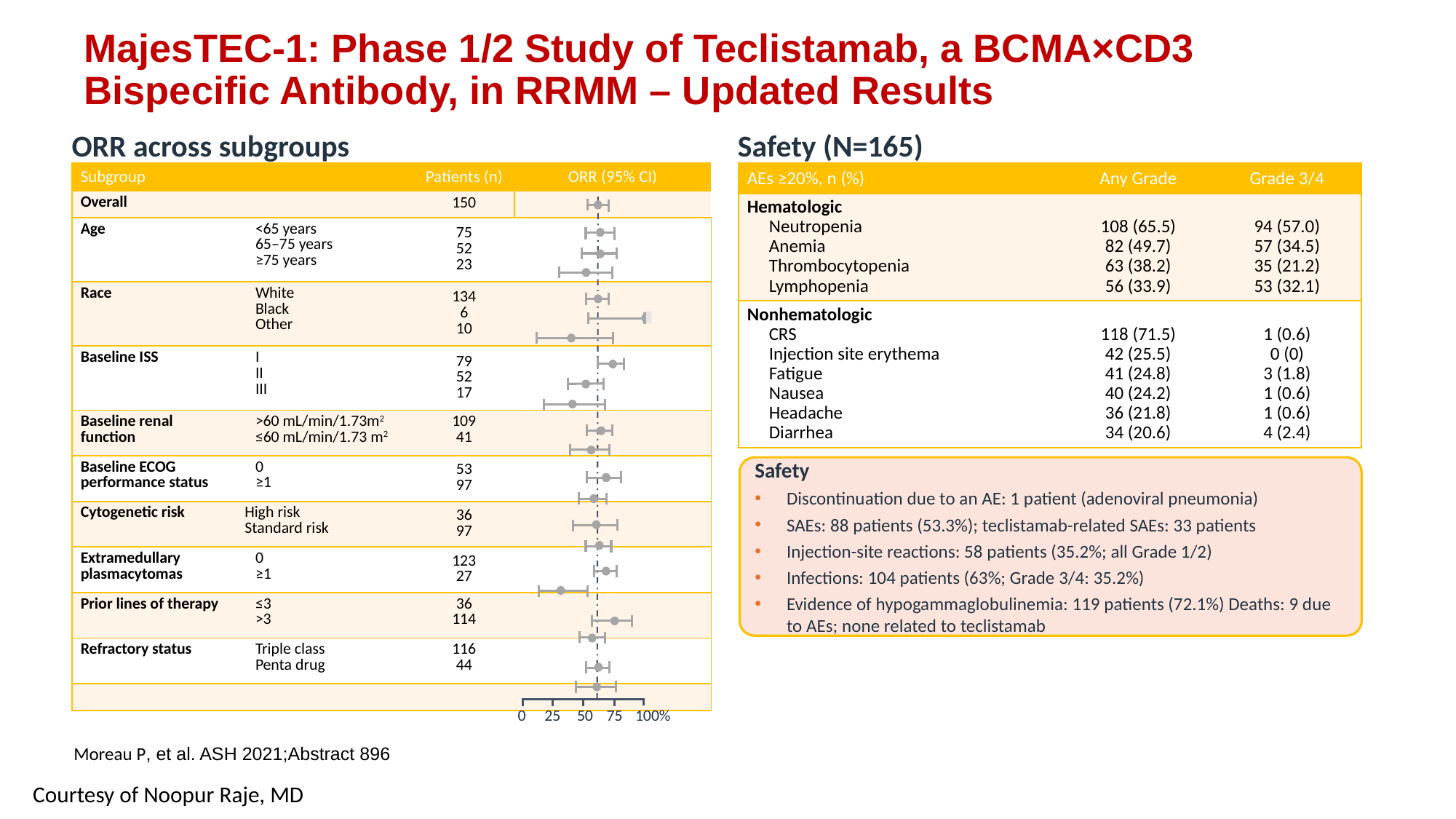

# MajesTEC-1: Phase 1/2 Study of Teclistamab, a BCMA×CD3 Bispecific Antibody, in RRMM – Updated Results
ORR across subgroups
Safety (N=165)
| Subgroup | Subgroup | Patients (n) | ORR (95% CI) |
| --- | --- | --- | --- |
| Overall | Overall | 150 |  |
| Age | <65 years 65–75 years ≥75 years | 75 52 23 |  |
| Race | White Black Other | 134 6 10 |  |
| Baseline ISS | I II III | 79 52 17 |  |
| Baseline renal function | >60 mL/min/1.73m2 ≤60 mL/min/1.73 m2 | 109 41 |  |
| Baseline ECOG performance status | 0 ≥1 | 53 97 |  |
| Cytogenetic risk | High risk Standard risk | 36 97 |  |
| Extramedullary plasmacytomas | 0 ≥1 | 123 27 |  |
| Prior lines of therapy | ≤3 >3 | 36 114 |  |
| Refractory status | Triple class Penta drug | 116 44 |  |
|  |  |  |  |
| AEs ≥20%, n (%) | Any Grade | Grade 3/4 |
| --- | --- | --- |
| Hematologic Neutropenia Anemia Thrombocytopenia Lymphopenia | 108 (65.5) 82 (49.7) 63 (38.2) 56 (33.9) | 94 (57.0) 57 (34.5) 35 (21.2) 53 (32.1) |
| Nonhematologic CRS Injection site erythema Fatigue Nausea Headache Diarrhea | 118 (71.5) 42 (25.5) 41 (24.8) 40 (24.2) 36 (21.8) 34 (20.6) | 1 (0.6) 0 (0) 3 (1.8) 1 (0.6) 1 (0.6) 4 (2.4) |

Safety
Discontinuation due to an AE: 1 patient (adenoviral pneumonia)
SAEs: 88 patients (53.3%); teclistamab-related SAEs: 33 patients
Injection-site reactions: 58 patients (35.2%; all Grade 1/2)
Infections: 104 patients (63%; Grade 3/4: 35.2%)
Evidence of hypogammaglobulinemia: 119 patients (72.1%) Deaths: 9 due to AEs; none related to teclistamab

0
25
50
75
100%
Moreau P, et al. ASH 2021;Abstract 896
Courtesy of Noopur Raje, MD